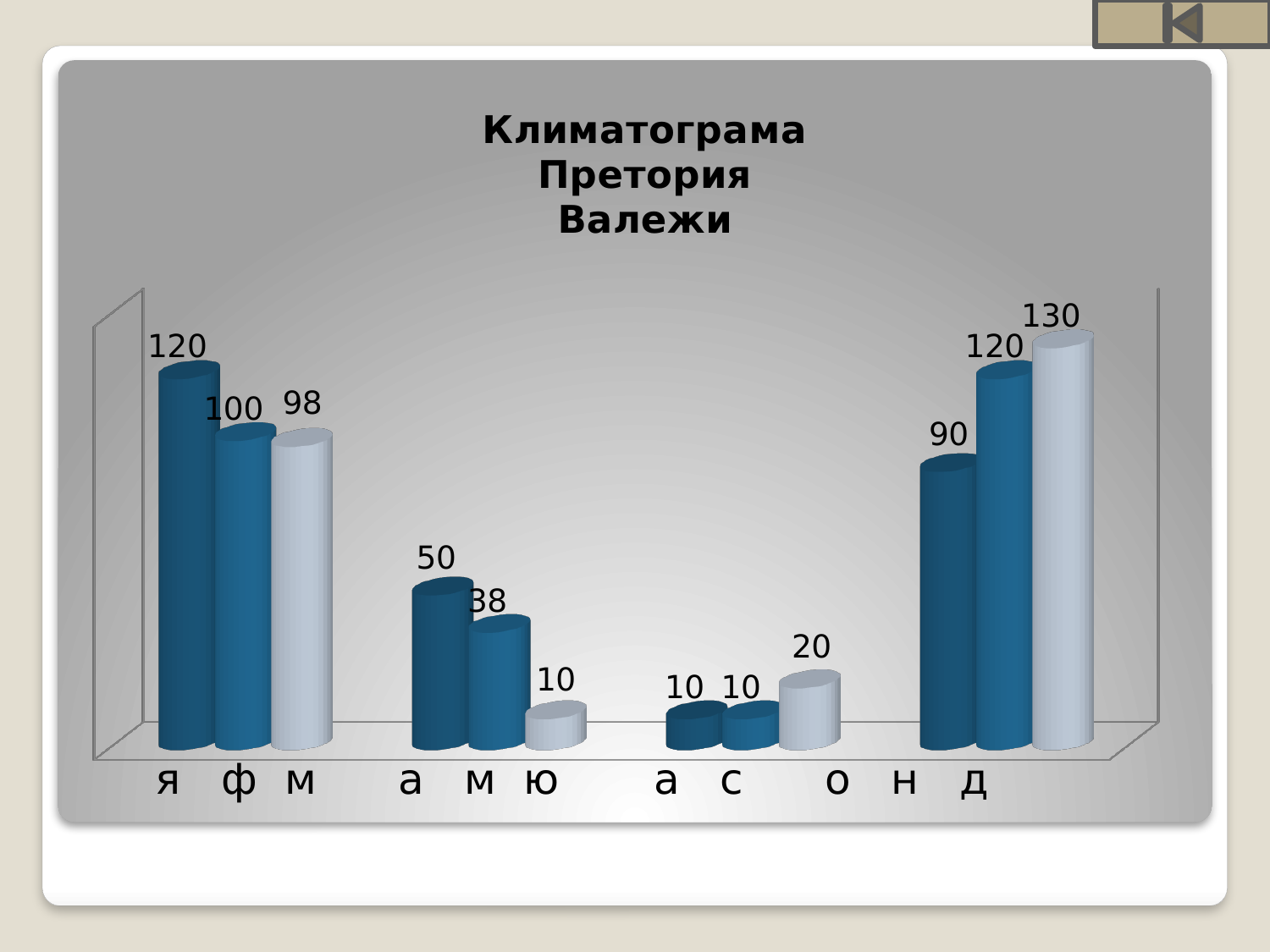

[unsupported chart]

        я   ф  м      а   м  ю       а   с      о   н   д